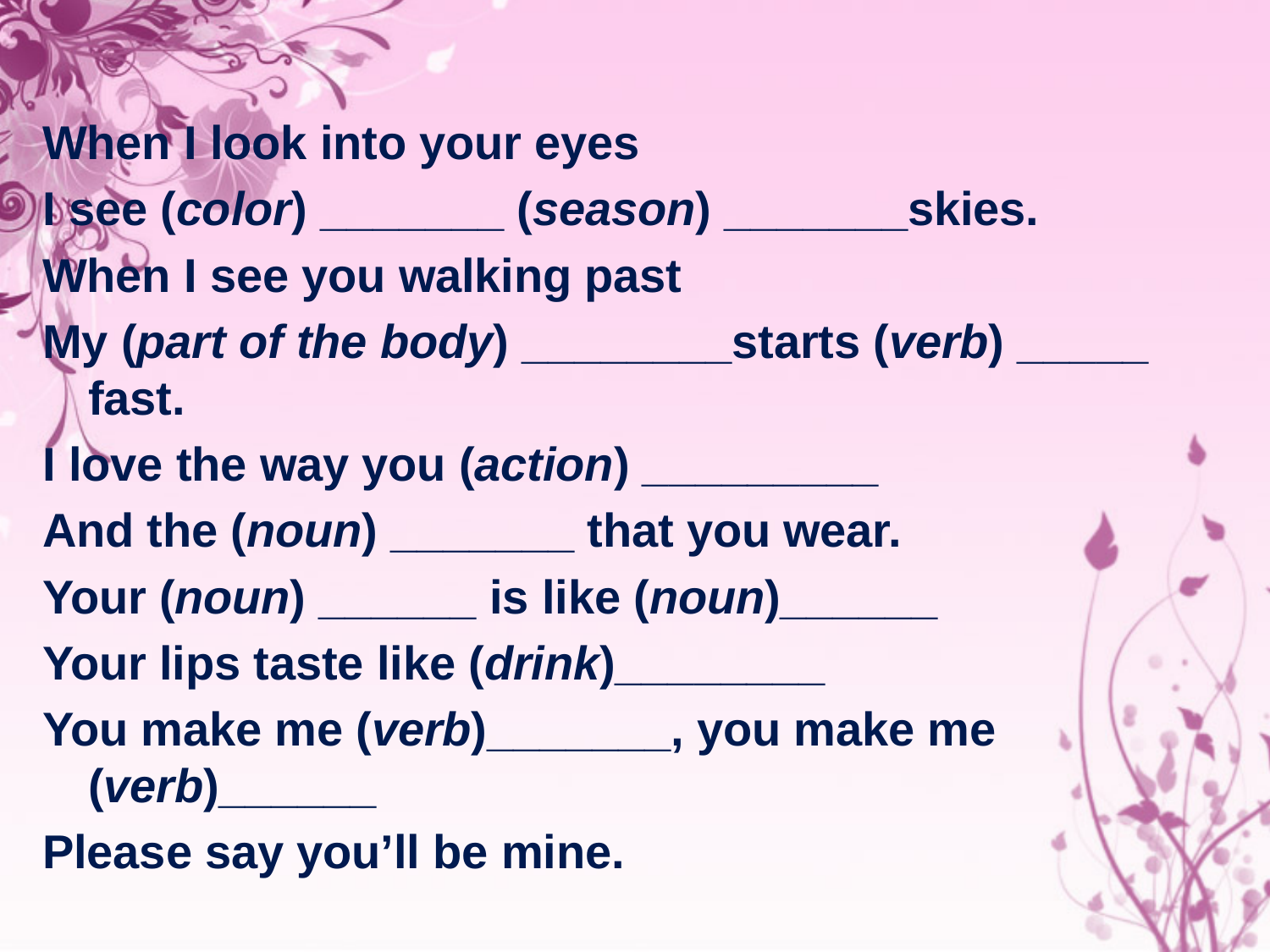

When I look into your eyes
I see (color) _______ (season) _______skies.
When I see you walking past
My (part of the body) ________starts (verb) _____ fast.
I love the way you (action) _________
And the (noun) _______ that you wear.
Your (noun) ______ is like (noun)______
Your lips taste like (drink)________
You make me (verb)_______, you make me (verb)______
Please say you’ll be mine.

#